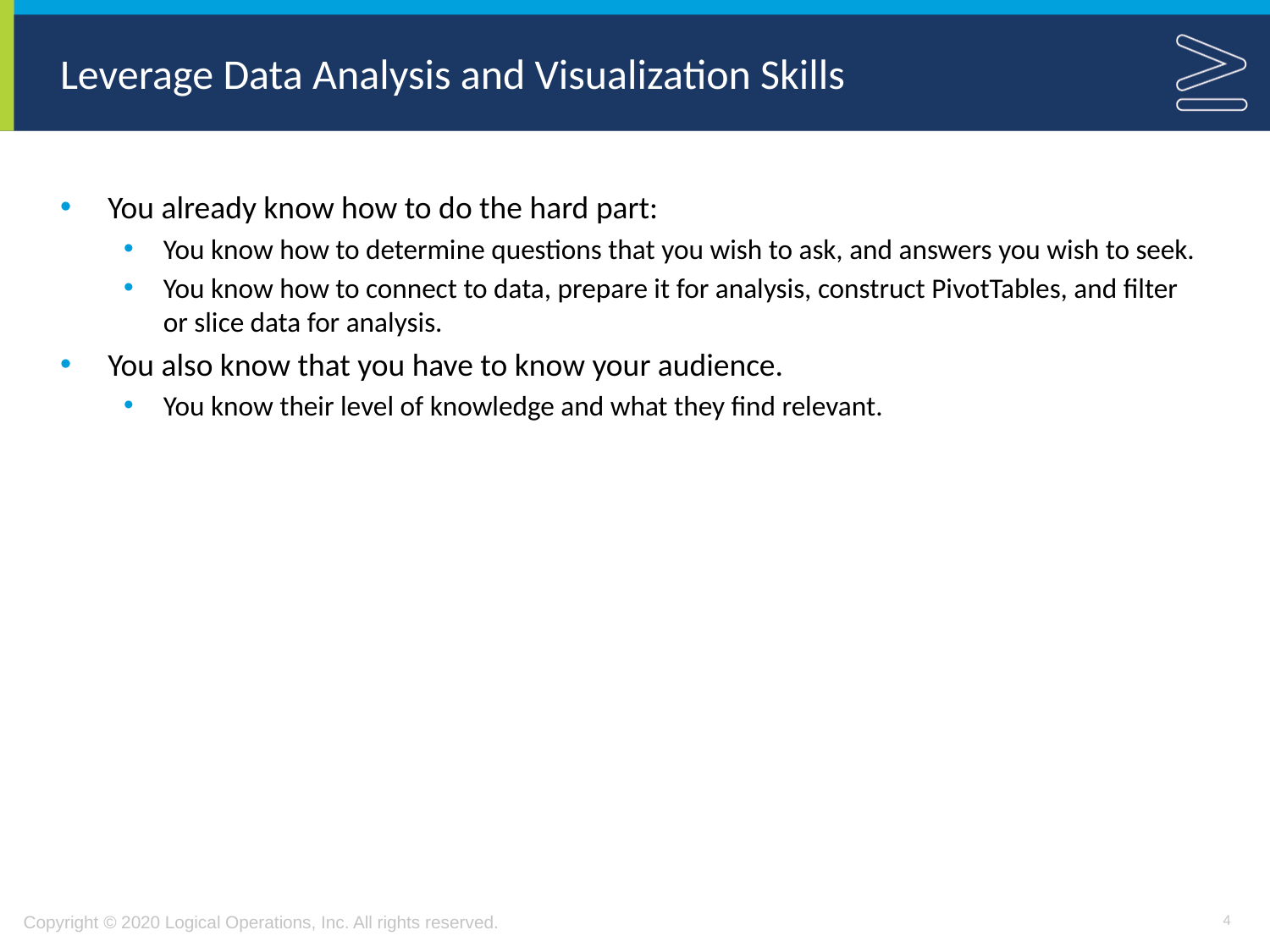

# Leverage Data Analysis and Visualization Skills
You already know how to do the hard part:
You know how to determine questions that you wish to ask, and answers you wish to seek.
You know how to connect to data, prepare it for analysis, construct PivotTables, and filter or slice data for analysis.
You also know that you have to know your audience.
You know their level of knowledge and what they find relevant.
4